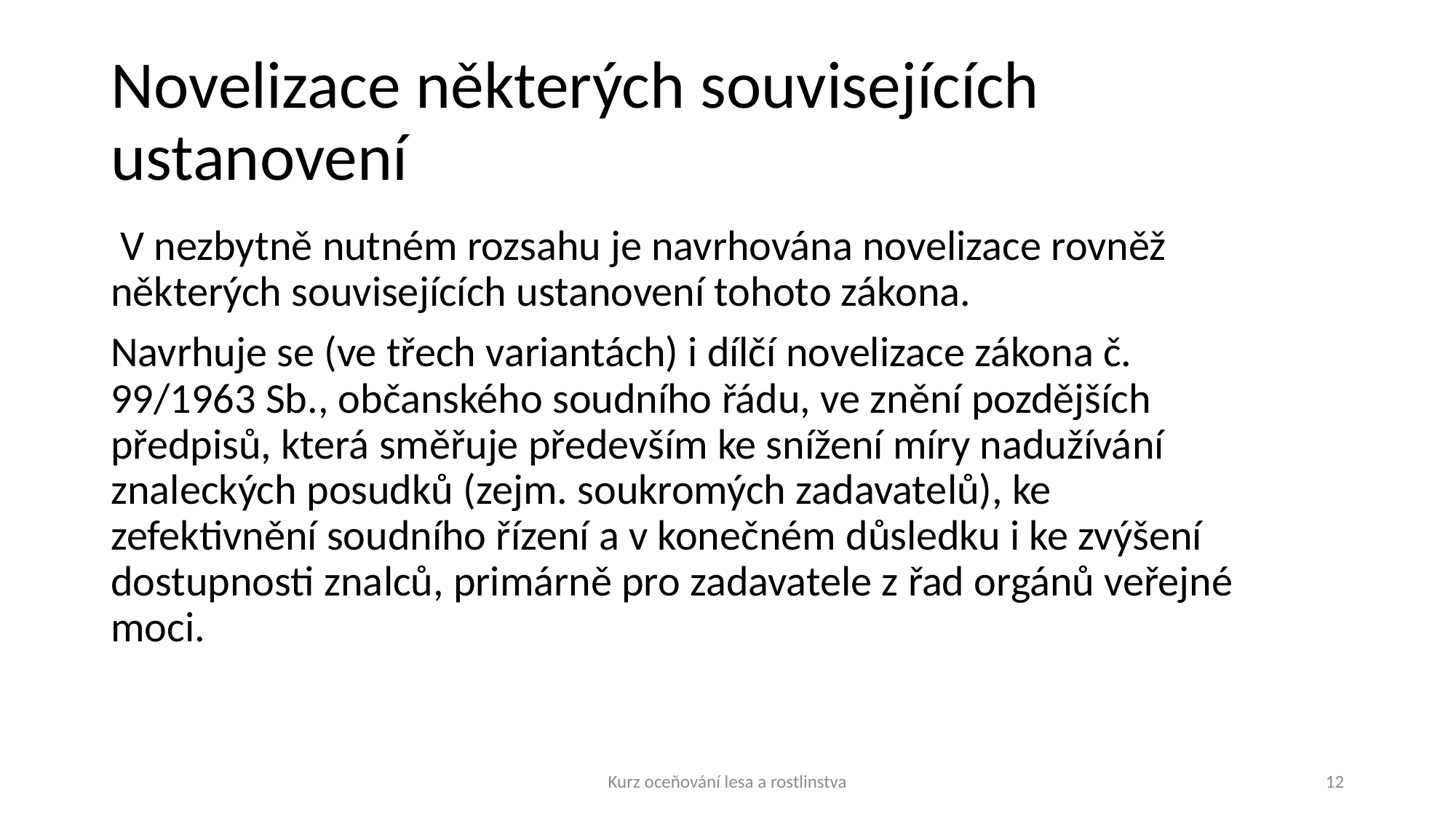

# Novelizace některých souvisejících ustanovení
 V nezbytně nutném rozsahu je navrhována novelizace rovněž některých souvisejících ustanovení tohoto zákona.
Navrhuje se (ve třech variantách) i dílčí novelizace zákona č. 99/1963 Sb., občanského soudního řádu, ve znění pozdějších předpisů, která směřuje především ke snížení míry nadužívání znaleckých posudků (zejm. soukromých zadavatelů), ke zefektivnění soudního řízení a v konečném důsledku i ke zvýšení dostupnosti znalců, primárně pro zadavatele z řad orgánů veřejné moci.
Kurz oceňování lesa a rostlinstva
12